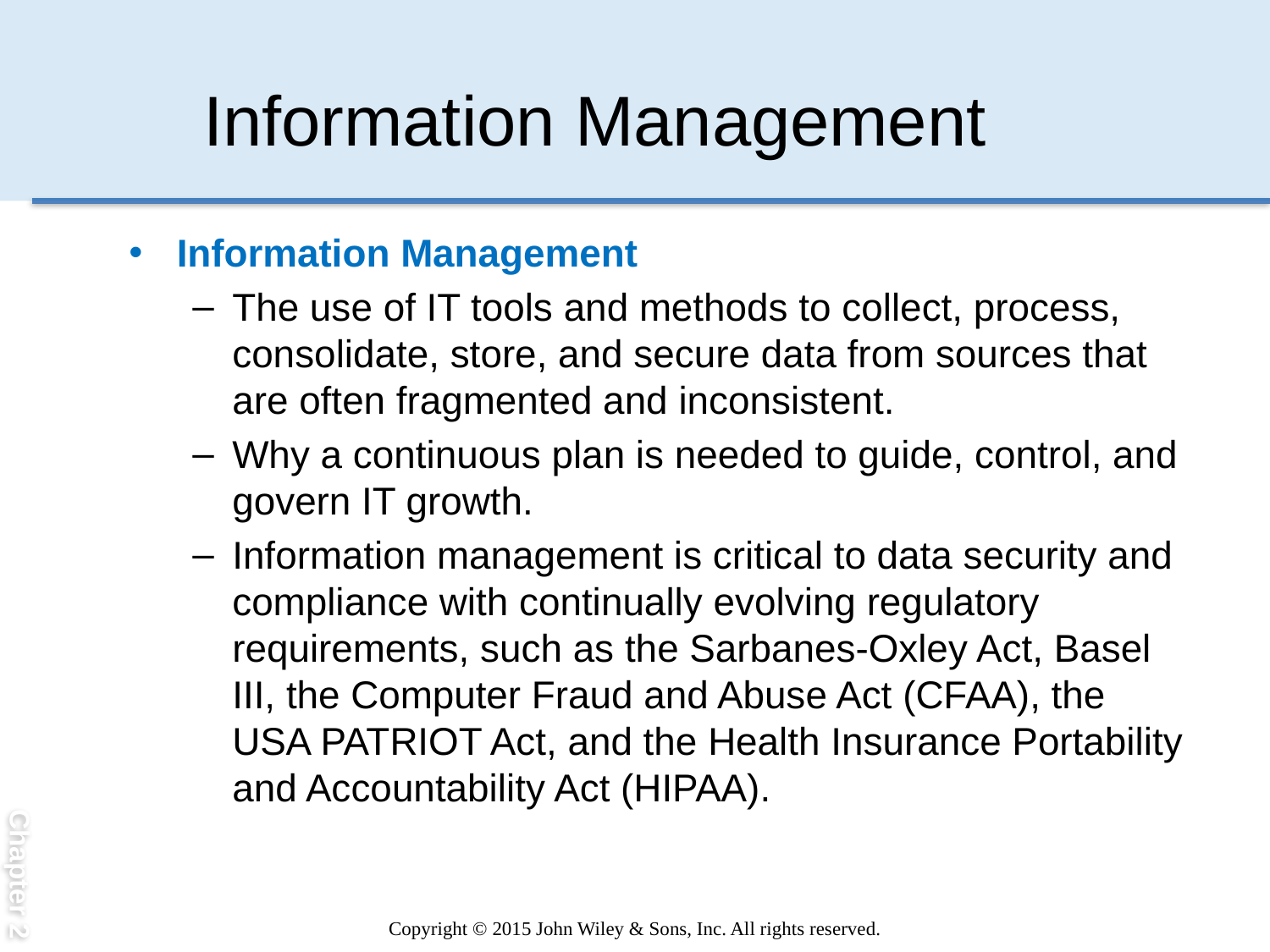

Chapter 2
# Information Management
Information Management
The use of IT tools and methods to collect, process, consolidate, store, and secure data from sources that are often fragmented and inconsistent.
Why a continuous plan is needed to guide, control, and govern IT growth.
Information management is critical to data security and compliance with continually evolving regulatory requirements, such as the Sarbanes-Oxley Act, Basel III, the Computer Fraud and Abuse Act (CFAA), the USA PATRIOT Act, and the Health Insurance Portability and Accountability Act (HIPAA).